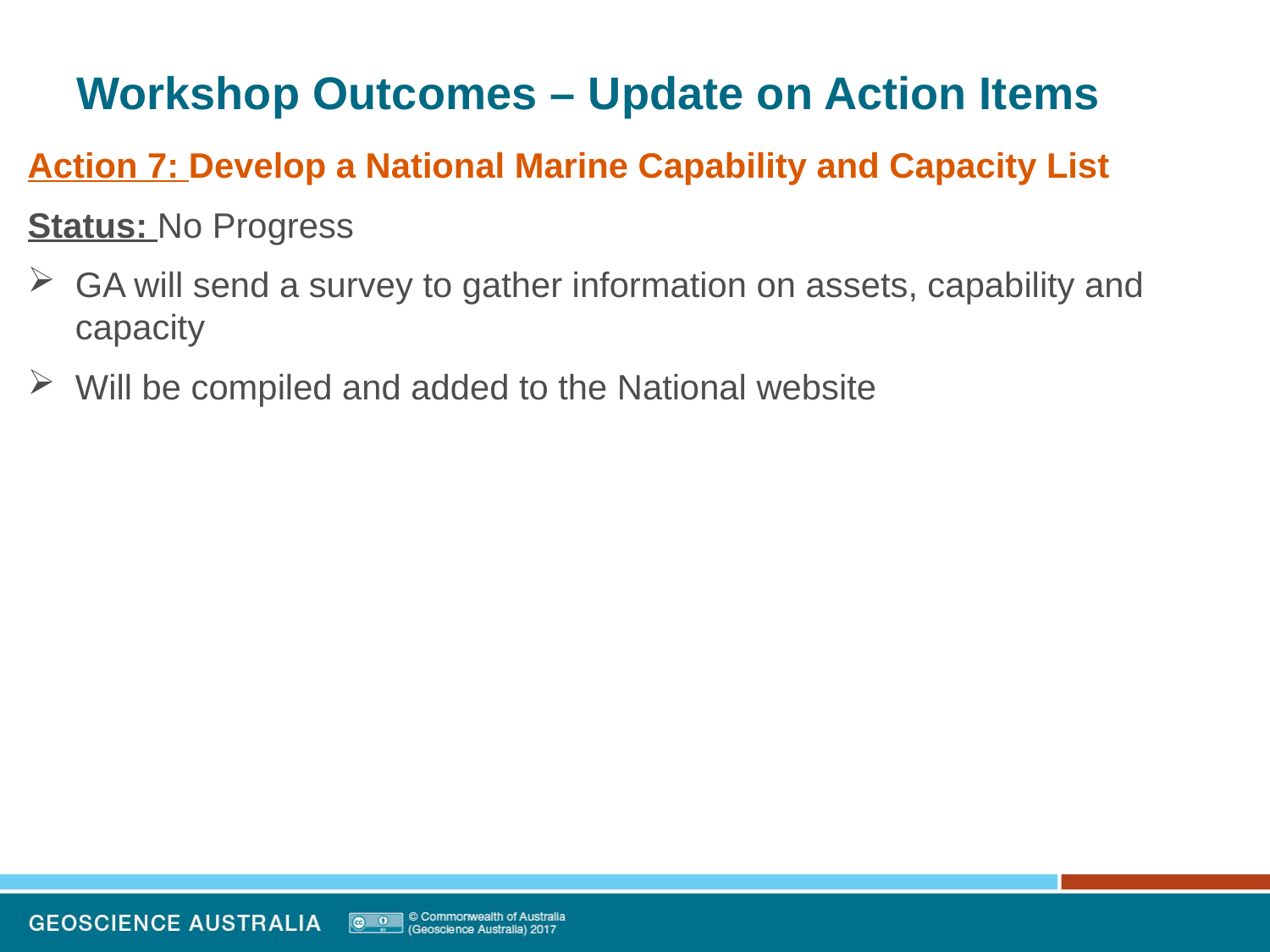

# Workshop Outcomes – Update on Action Items
Action 7: Develop a National Marine Capability and Capacity List
Status: No Progress
GA will send a survey to gather information on assets, capability and capacity
Will be compiled and added to the National website